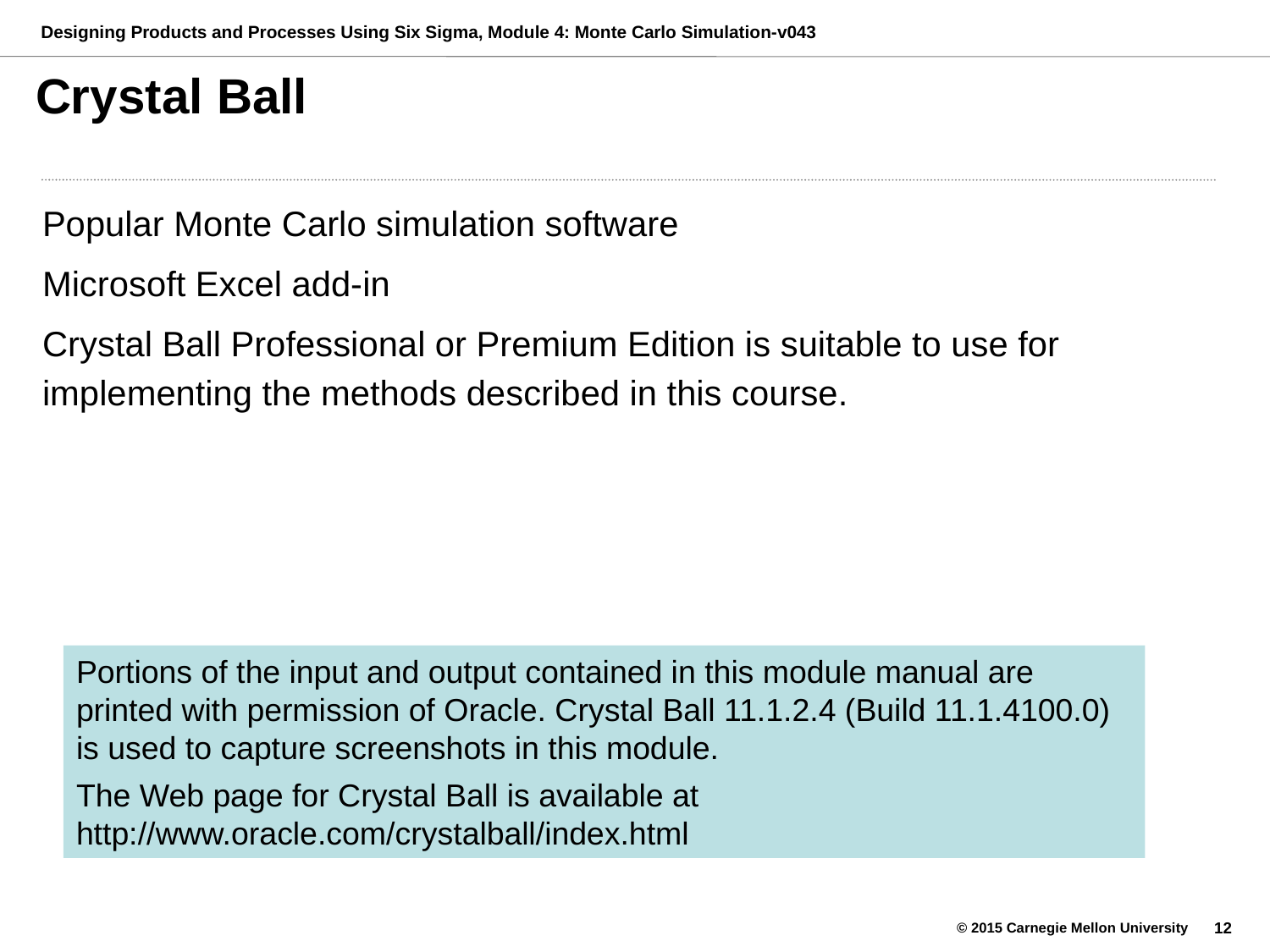

# Crystal Ball
Popular Monte Carlo simulation software
Microsoft Excel add-in
Crystal Ball Professional or Premium Edition is suitable to use for implementing the methods described in this course.
Portions of the input and output contained in this module manual are printed with permission of Oracle. Crystal Ball 11.1.2.4 (Build 11.1.4100.0) is used to capture screenshots in this module.
The Web page for Crystal Ball is available at http://www.oracle.com/crystalball/index.html